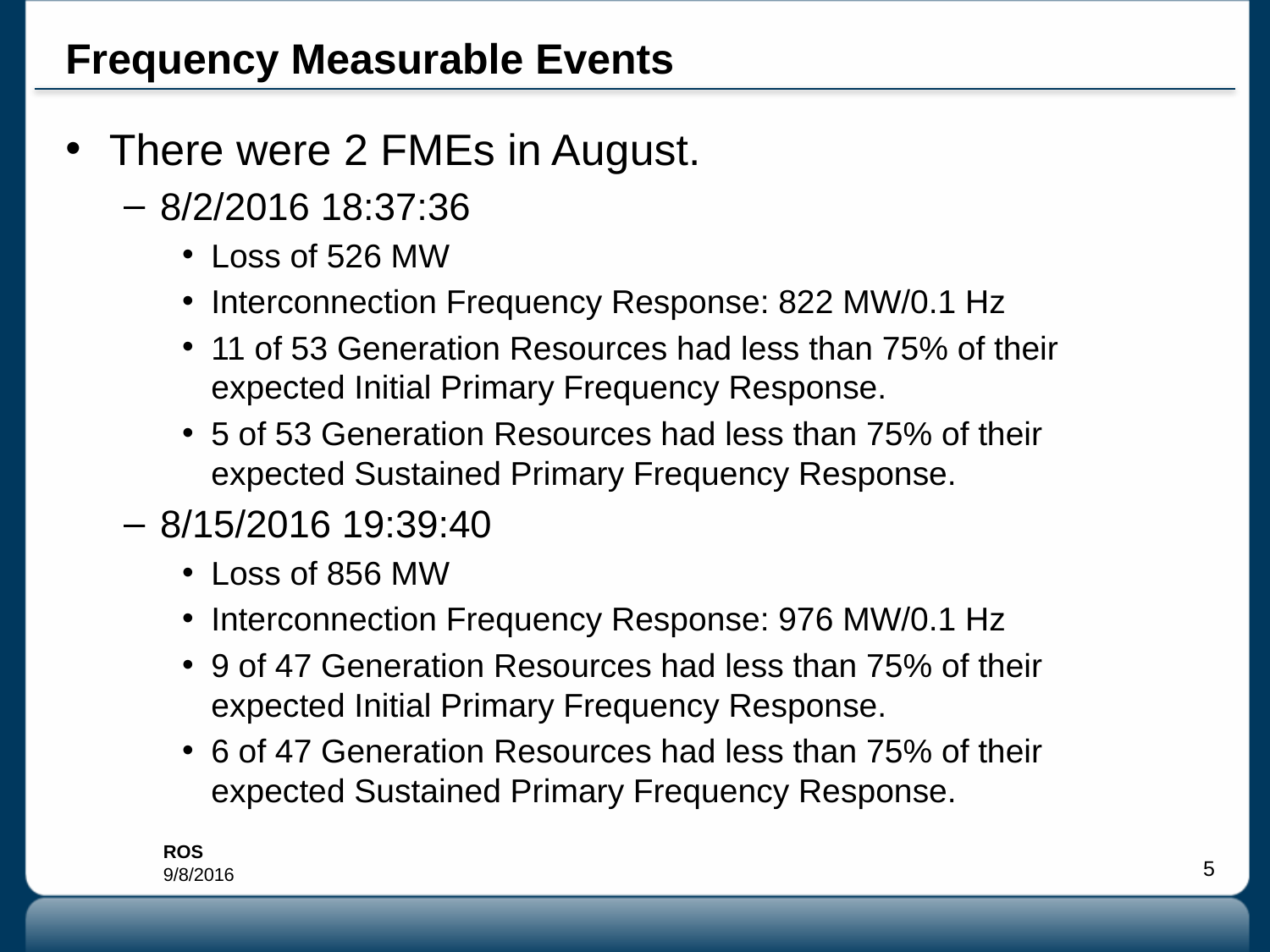

# Frequency Measurable Events
There were 2 FMEs in August.
8/2/2016 18:37:36
Loss of 526 MW
Interconnection Frequency Response: 822 MW/0.1 Hz
11 of 53 Generation Resources had less than 75% of their expected Initial Primary Frequency Response.
5 of 53 Generation Resources had less than 75% of their expected Sustained Primary Frequency Response.
8/15/2016 19:39:40
Loss of 856 MW
Interconnection Frequency Response: 976 MW/0.1 Hz
9 of 47 Generation Resources had less than 75% of their expected Initial Primary Frequency Response.
6 of 47 Generation Resources had less than 75% of their expected Sustained Primary Frequency Response.